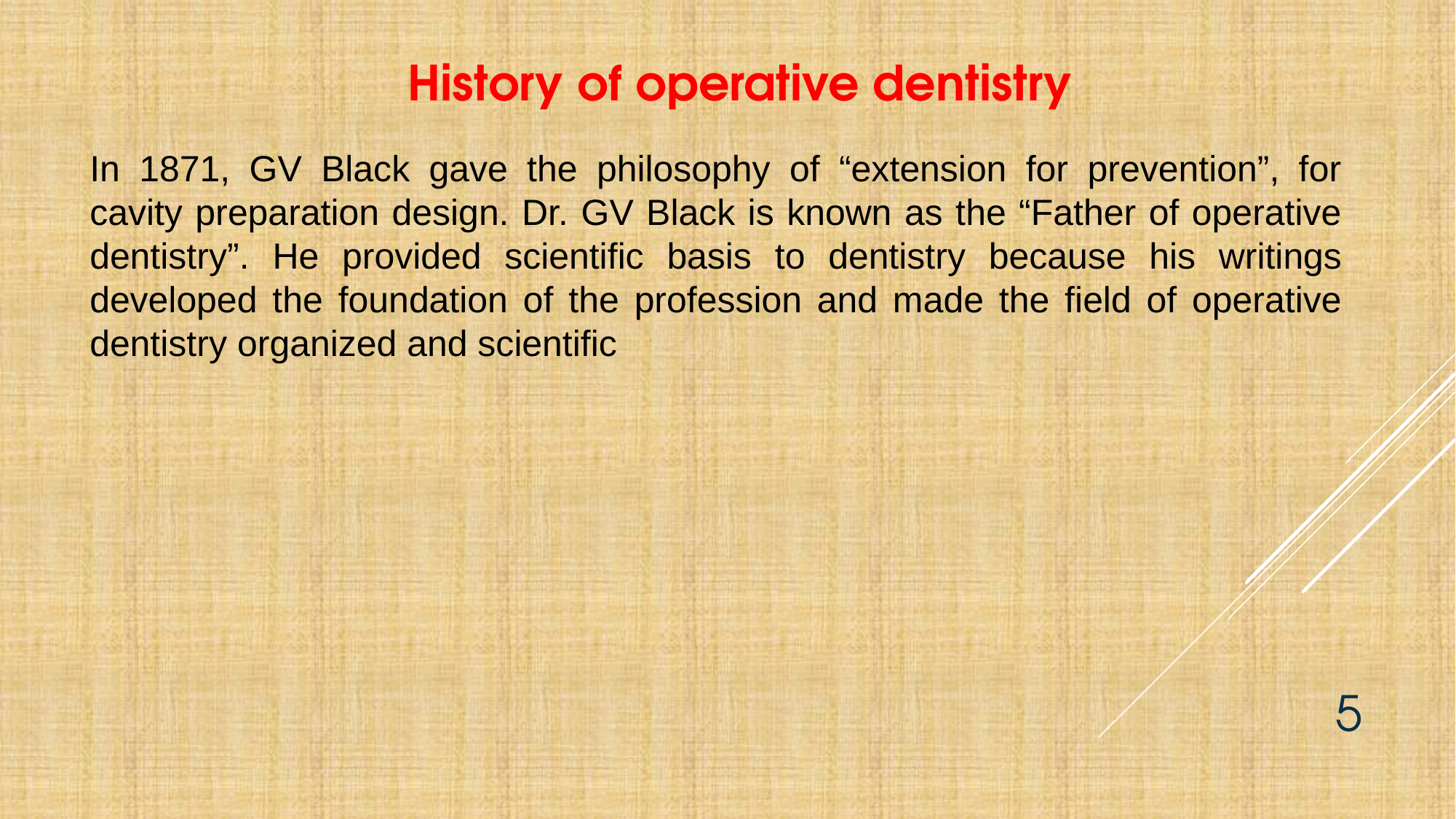

History of operative dentistry
In 1871, GV Black gave the philosophy of “extension for prevention”, for cavity preparation design. Dr. GV Black is known as the “Father of operative dentistry”. He provided scientific basis to dentistry because his writings developed the foundation of the profession and made the field of operative dentistry organized and scientific
5